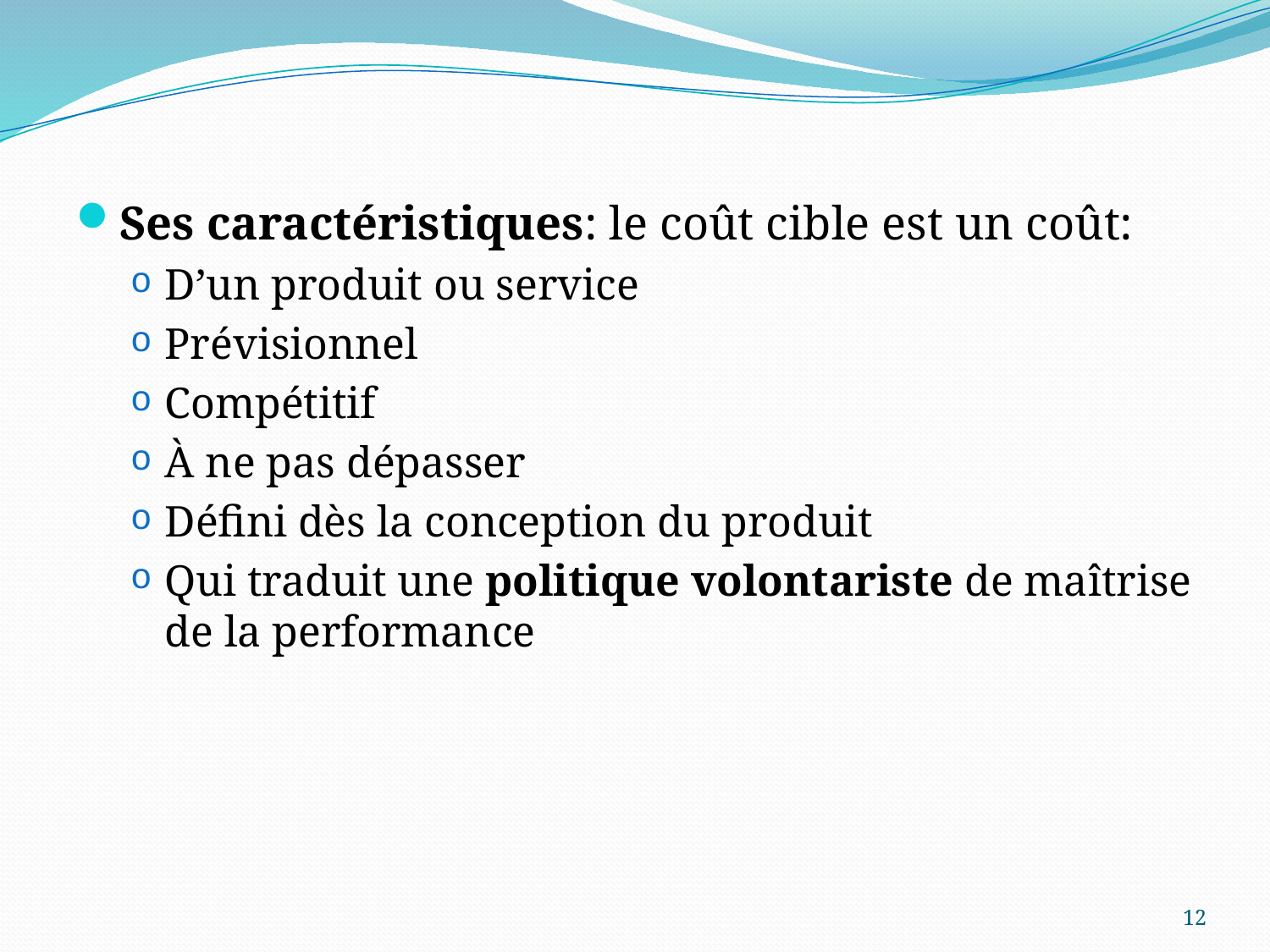

Ses caractéristiques: le coût cible est un coût:
D’un produit ou service
Prévisionnel
Compétitif
À ne pas dépasser
Défini dès la conception du produit
Qui traduit une politique volontariste de maîtrise de la performance

12